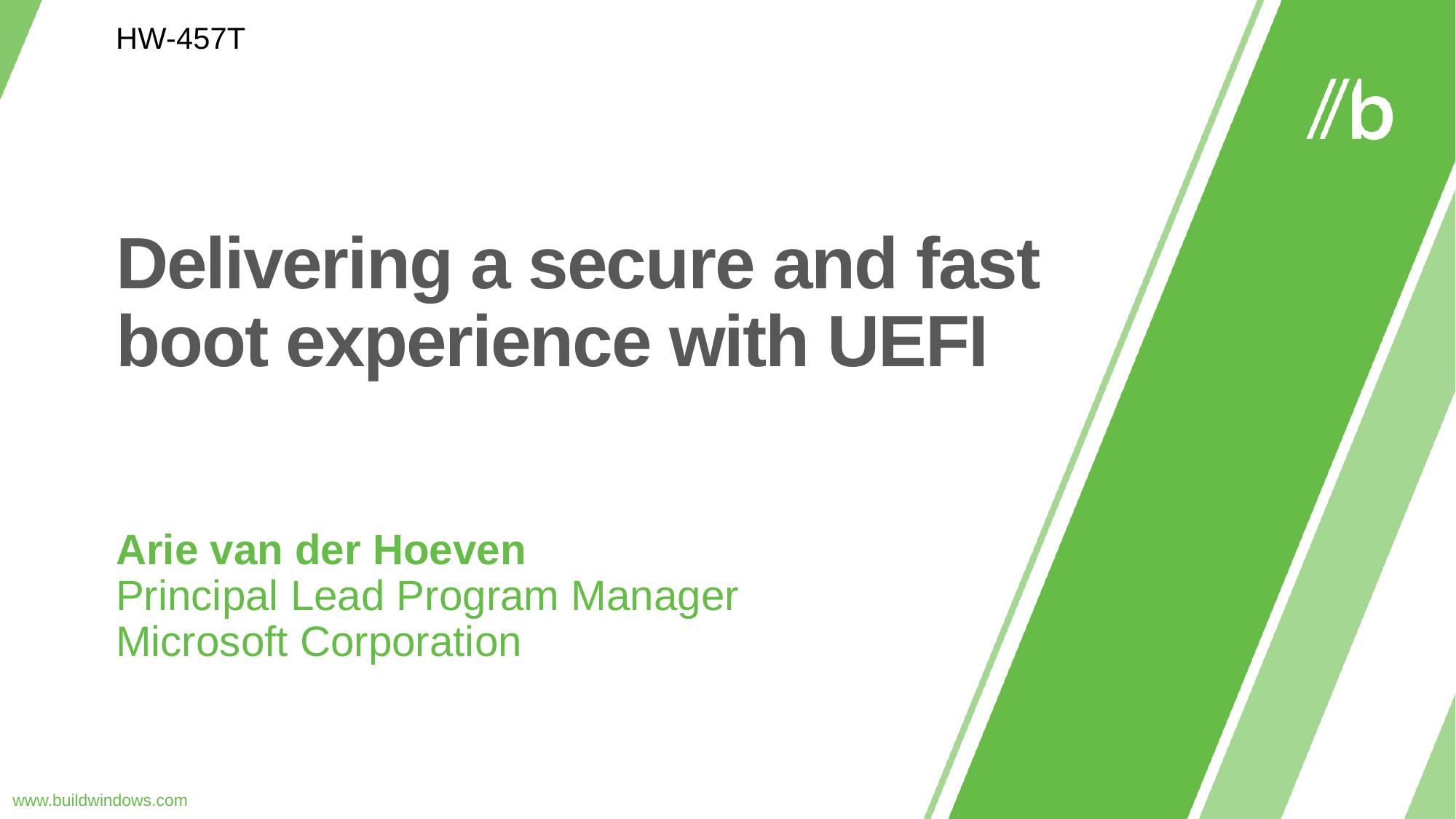

HW-457T
# Delivering a secure and fast boot experience with UEFI
Arie van der Hoeven
Principal Lead Program Manager
Microsoft Corporation